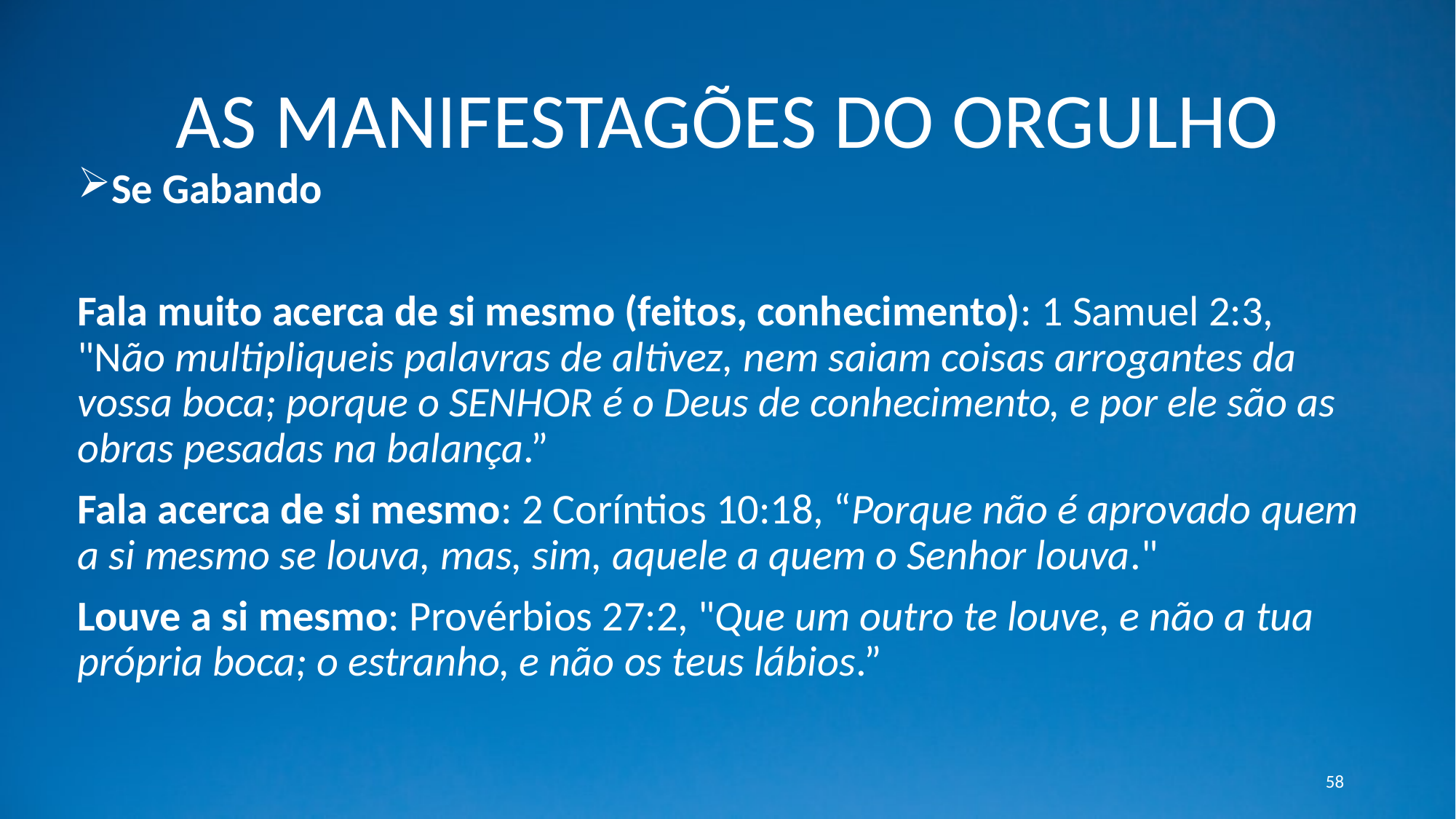

# AS MANIFESTAGÕES DO ORGULHO
Se Gabando

Fala muito acerca de si mesmo (feitos, conhecimento): 1 Samuel 2:3, "Não multipliqueis palavras de altivez, nem saiam coisas arrogantes da vossa boca; porque o SENHOR é o Deus de conhecimento, e por ele são as obras pesadas na balança.”
Fala acerca de si mesmo: 2 Coríntios 10:18, “Porque não é aprovado quem a si mesmo se louva, mas, sim, aquele a quem o Senhor louva."
Louve a si mesmo: Provérbios 27:2, "Que um outro te louve, e não a tua própria boca; o estranho, e não os teus lábios.”

58